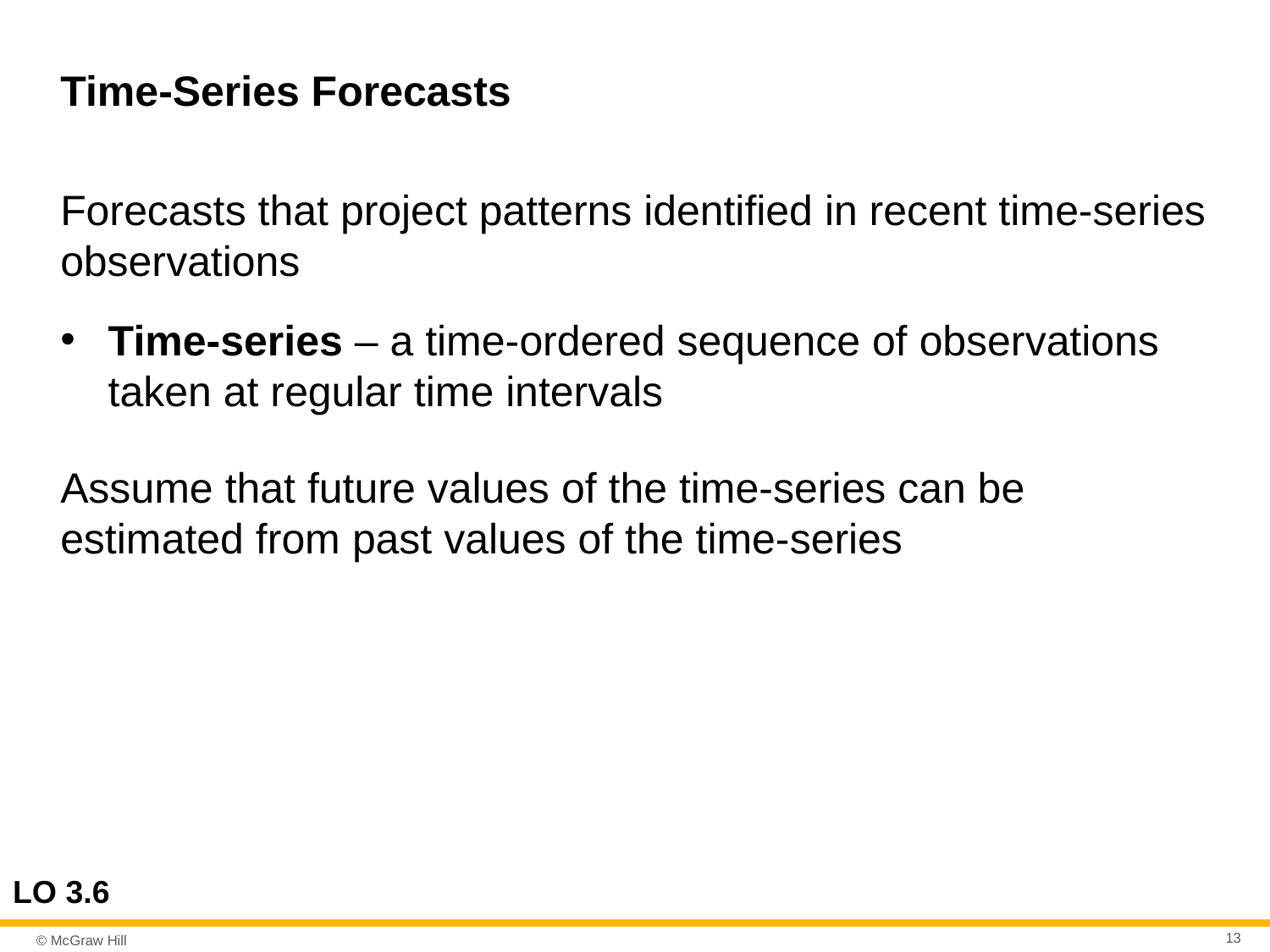

# Time-Series Forecasts
Forecasts that project patterns identified in recent time-series observations
Time-series – a time-ordered sequence of observations taken at regular time intervals
Assume that future values of the time-series can be estimated from past values of the time-series
LO 3.6